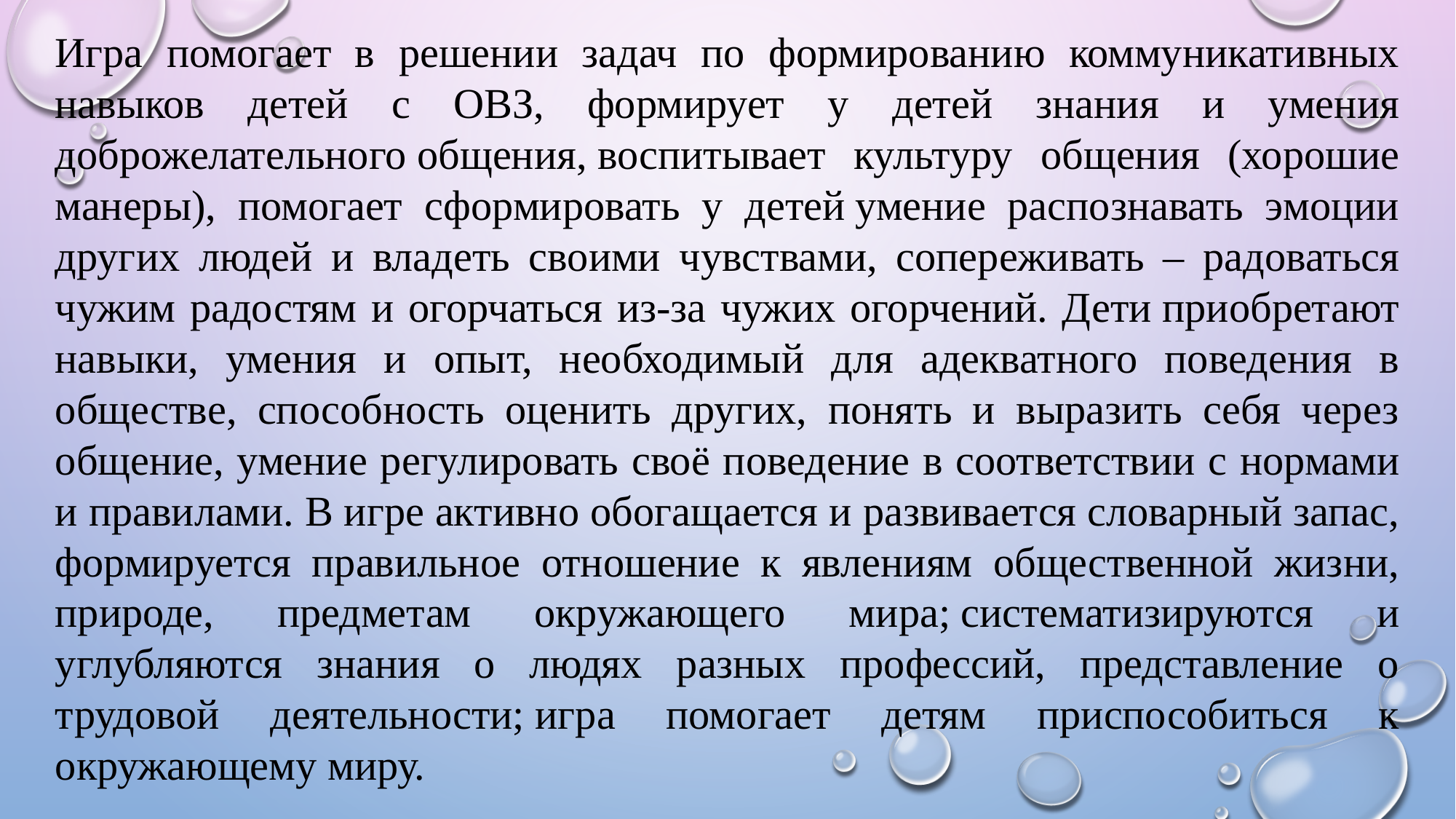

Игра помогает в решении задач по формированию коммуникативных навыков детей с ОВЗ, формирует у детей знания и умения доброжелательного общения, воспитывает культуру общения (хорошие манеры), помогает сформировать у детей умение распознавать эмоции других людей и владеть своими чувствами, сопереживать – радоваться чужим радостям и огорчаться из-за чужих огорчений. Дети приобретают навыки, умения и опыт, необходимый для адекватного поведения в обществе, способность оценить других, понять и выразить себя через общение, умение регулировать своё поведение в соответствии с нормами и правилами. В игре активно обогащается и развивается словарный запас, формируется правильное отношение к явлениям общественной жизни, природе, предметам окружающего мира; систематизируются и углубляются знания о людях разных профессий, представление о трудовой деятельности; игра помогает детям приспособиться к окружающему миру.